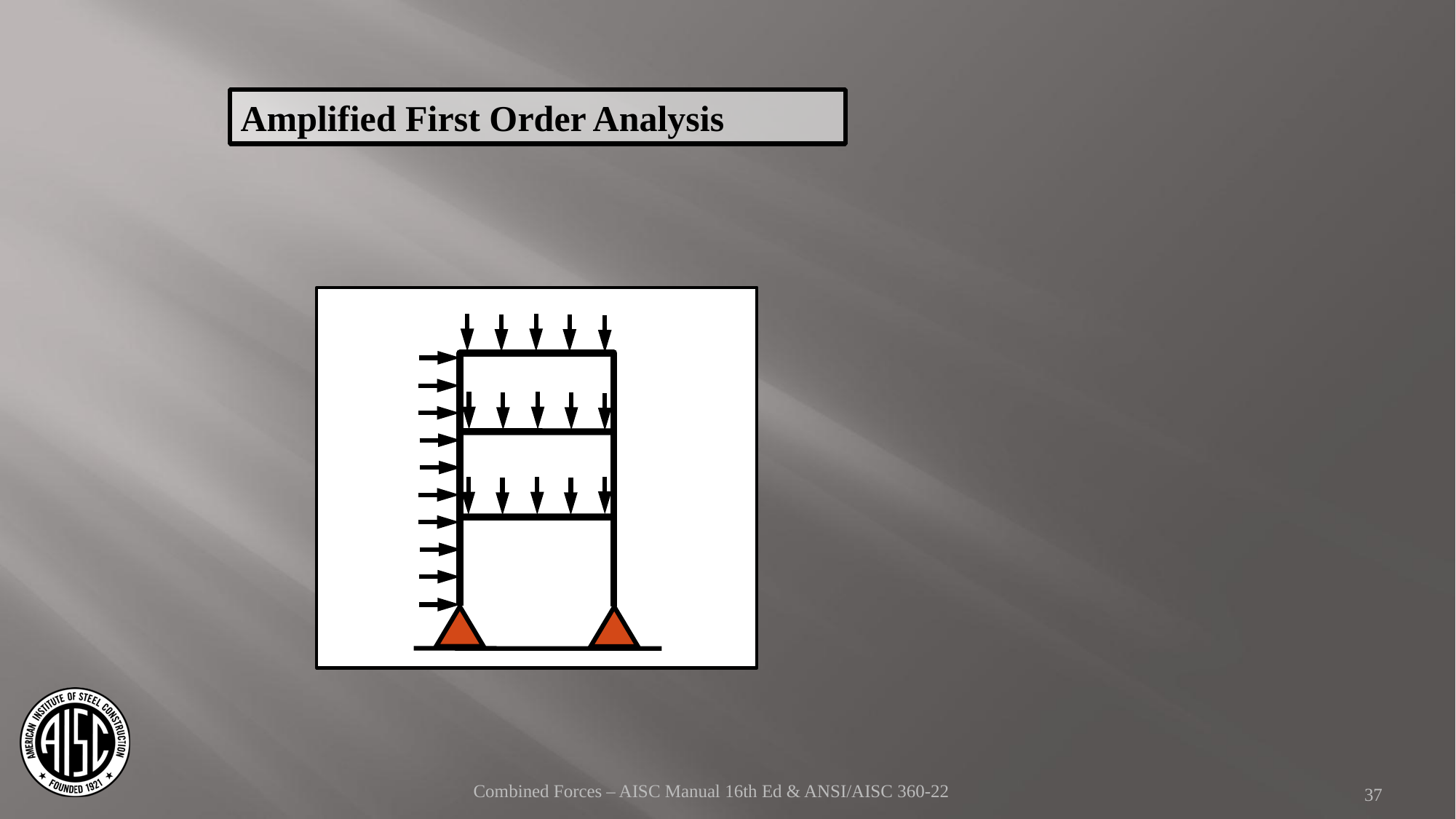

Amplified First Order Analysis

Combined Forces – AISC Manual 16th Ed & ANSI/AISC 360-22
37